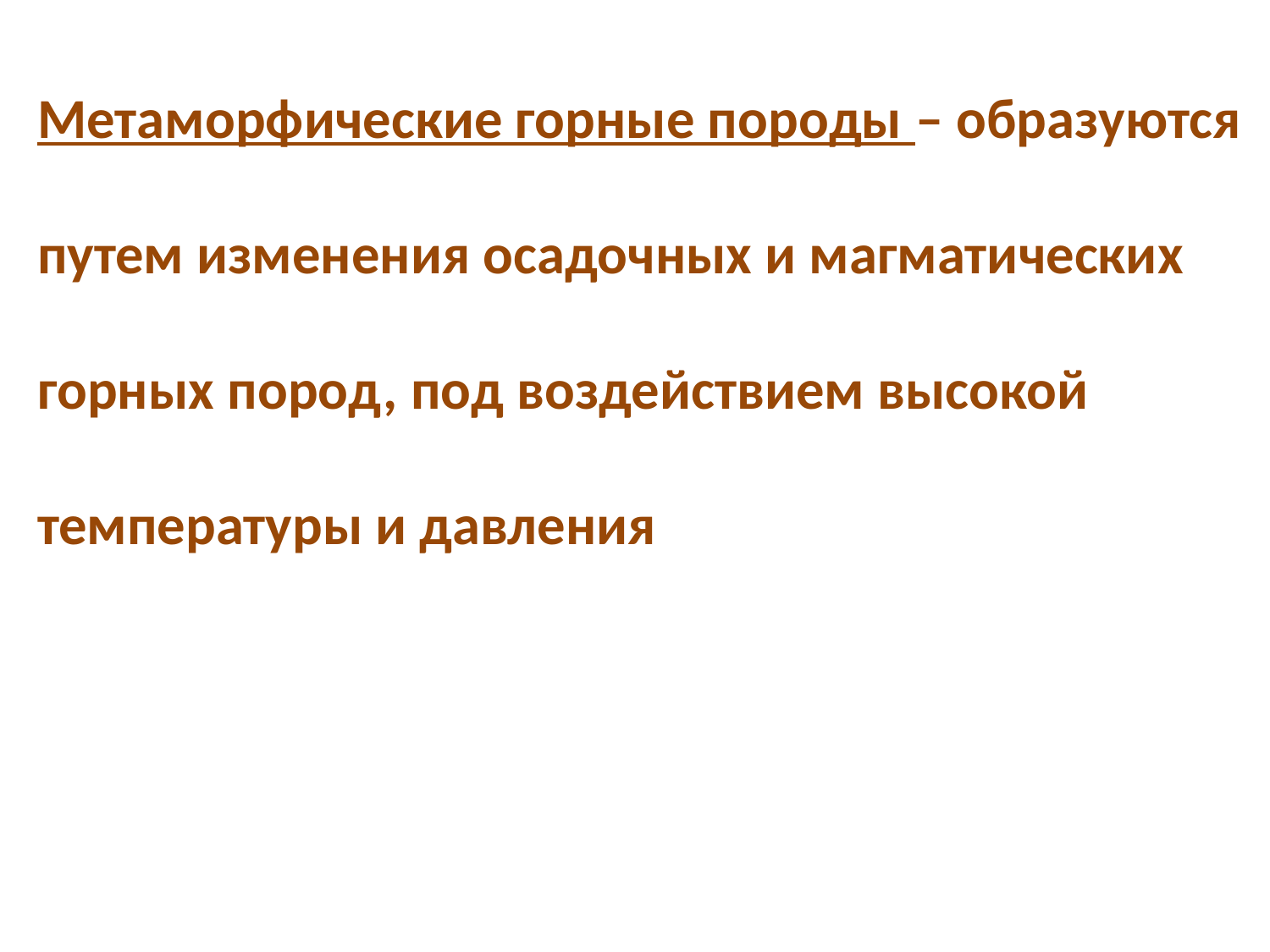

Метаморфические горные породы – образуются

путем изменения осадочных и магматических

горных пород, под воздействием высокой

температуры и давления